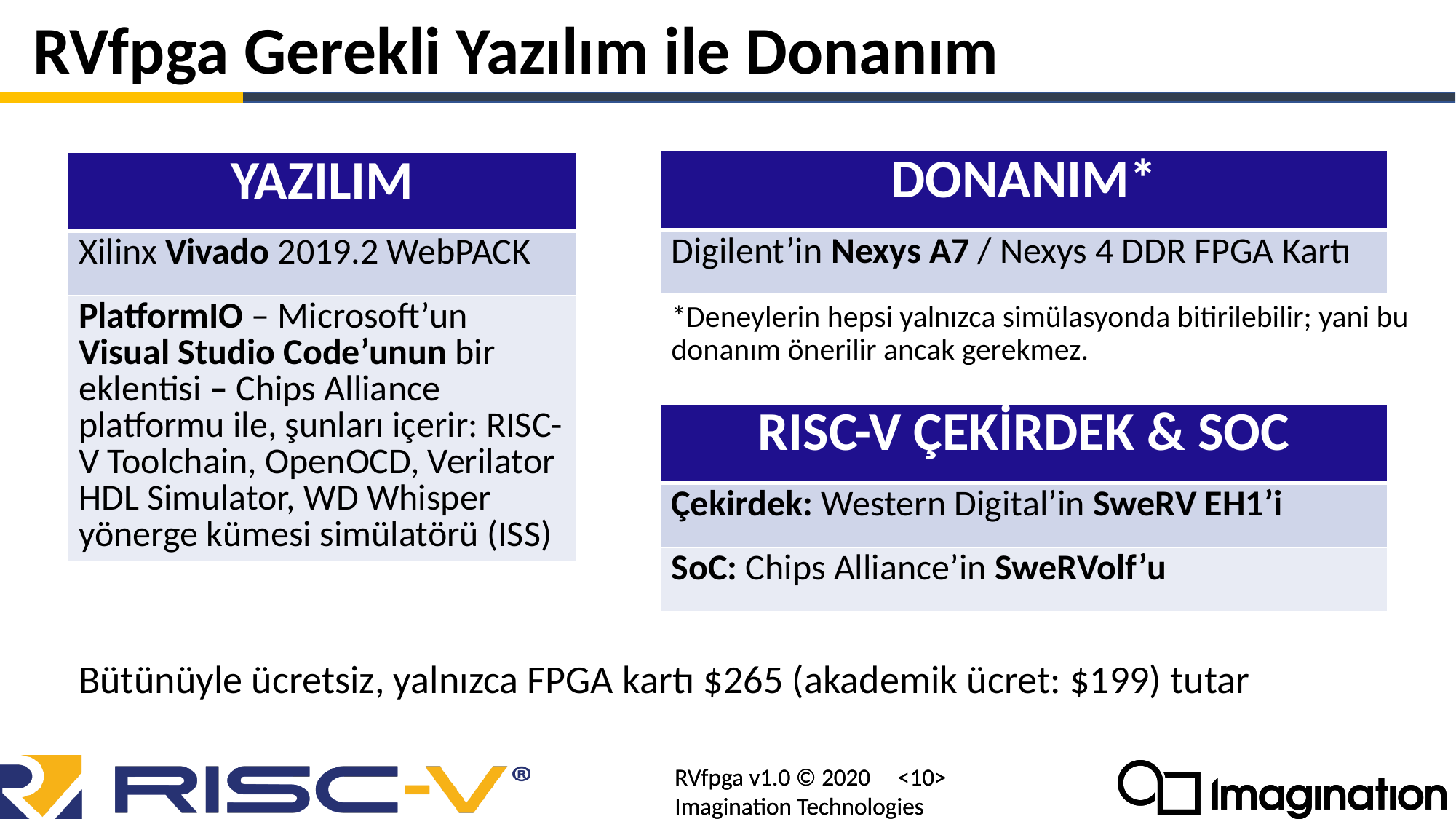

# RVfpga Gerekli Yazılım ile Donanım
| DONANIM\* |
| --- |
| Digilent’in Nexys A7 / Nexys 4 DDR FPGA Kartı |
| YAZILIM |
| --- |
| Xilinx Vivado 2019.2 WebPACK |
| PlatformIO – Microsoft’un Visual Studio Code’unun bir eklentisi – Chips Alliance platformu ile, şunları içerir: RISC-V Toolchain, OpenOCD, Verilator HDL Simulator, WD Whisper yönerge kümesi simülatörü (ISS) |
*Deneylerin hepsi yalnızca simülasyonda bitirilebilir; yani bu donanım önerilir ancak gerekmez.
| RISC-V ÇEKİRDEK & SOC |
| --- |
| Çekirdek: Western Digital’in SweRV EH1’i |
| SoC: Chips Alliance’in SweRVolf’u |
Bütünüyle ücretsiz, yalnızca FPGA kartı $265 (akademik ücret: $199) tutar